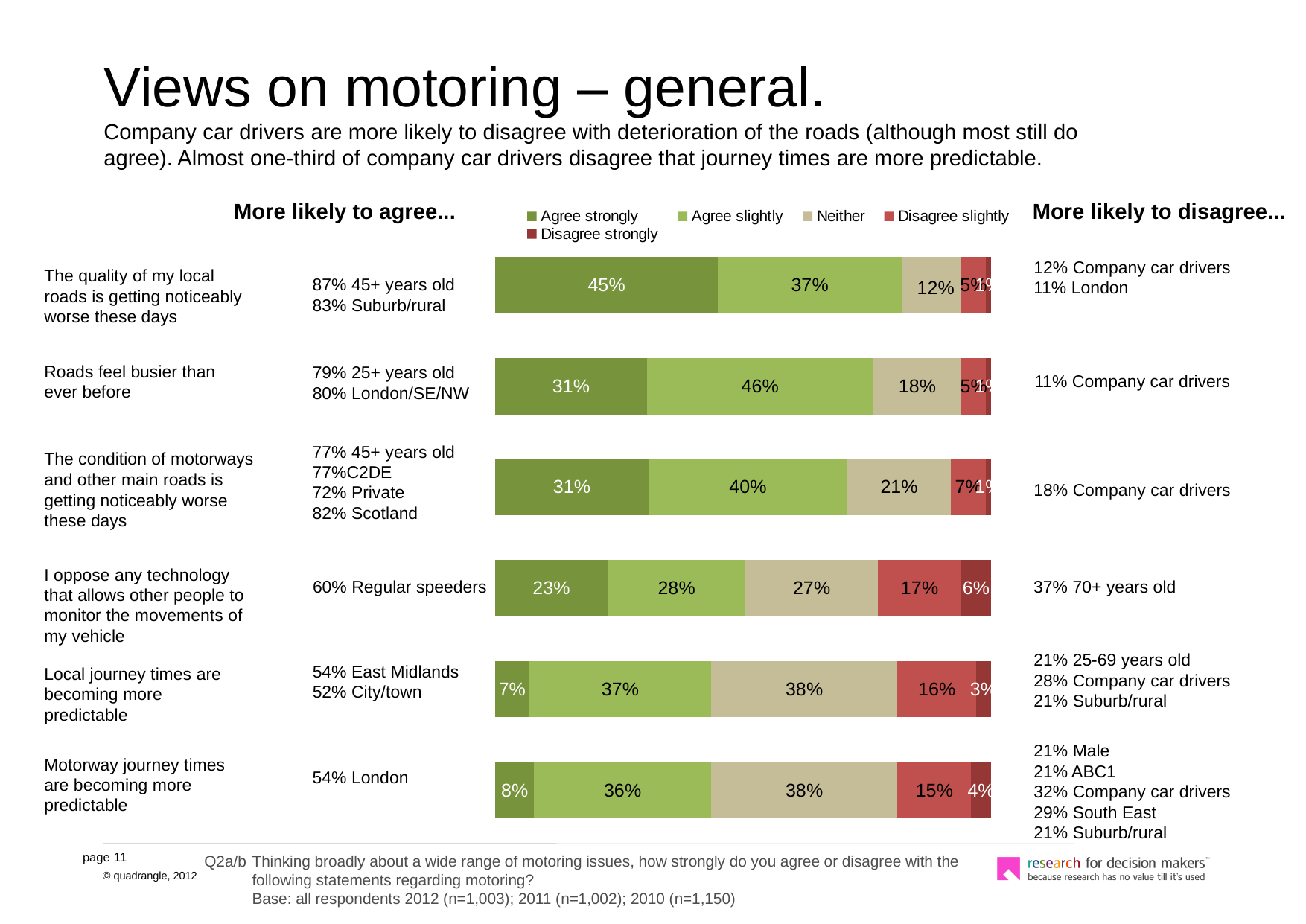

# Views on motoring – general. Company car drivers are more likely to disagree with deterioration of the roads (although most still do agree). Almost one-third of company car drivers disagree that journey times are more predictable.

### Chart

| Category | Agree strongly | Agree slightly | Neither | Disagree slightly | Disagree strongly |
|---|---|---|---|---|---|
| Quality of my local loads is getting noticeably worse | 0.45 | 0.3700000000000004 | 0.12000000000000002 | 0.05 | 0.010000000000000005 |
| Roads feel busier than ever before | 0.3100000000000018 | 0.46 | 0.18000000000000024 | 0.05 | 0.010000000000000005 |
| Condition of motorways/ main roads is getting noticeably worse | 0.3100000000000018 | 0.4 | 0.21000000000000021 | 0.07000000000000002 | 0.010000000000000005 |
| Oppose technology that allows people to monitor the movements of my vehicle | 0.23 | 0.2800000000000001 | 0.27 | 0.17 | 0.06000000000000003 |
| Local journey times are becoming more predictable | 0.07000000000000002 | 0.3700000000000004 | 0.380000000000002 | 0.16 | 0.030000000000000002 |
| Motorway journey times are becoming more predictable | 0.08000000000000004 | 0.3600000000000003 | 0.380000000000002 | 0.15000000000000024 | 0.04000000000000002 |
More likely to agree...
More likely to disagree...
12% Company car drivers
11% London
The quality of my local roads is getting noticeably worse these days
87% 45+ years old
83% Suburb/rural
Roads feel busier than ever before
79% 25+ years old
80% London/SE/NW
11% Company car drivers
77% 45+ years old
77%C2DE
72% Private
82% Scotland
The condition of motorways and other main roads is getting noticeably worse these days
18% Company car drivers
I oppose any technology that allows other people to monitor the movements of my vehicle
60% Regular speeders
37% 70+ years old
21% 25-69 years old
28% Company car drivers
21% Suburb/rural
54% East Midlands
52% City/town
Local journey times are becoming more predictable
21% Male
21% ABC1
32% Company car drivers
29% South East
21% Suburb/rural
Motorway journey times are becoming more predictable
54% London
Q2a/b	Thinking broadly about a wide range of motoring issues, how strongly do you agree or disagree with the following statements regarding motoring?
	Base: all respondents 2012 (n=1,003); 2011 (n=1,002); 2010 (n=1,150)